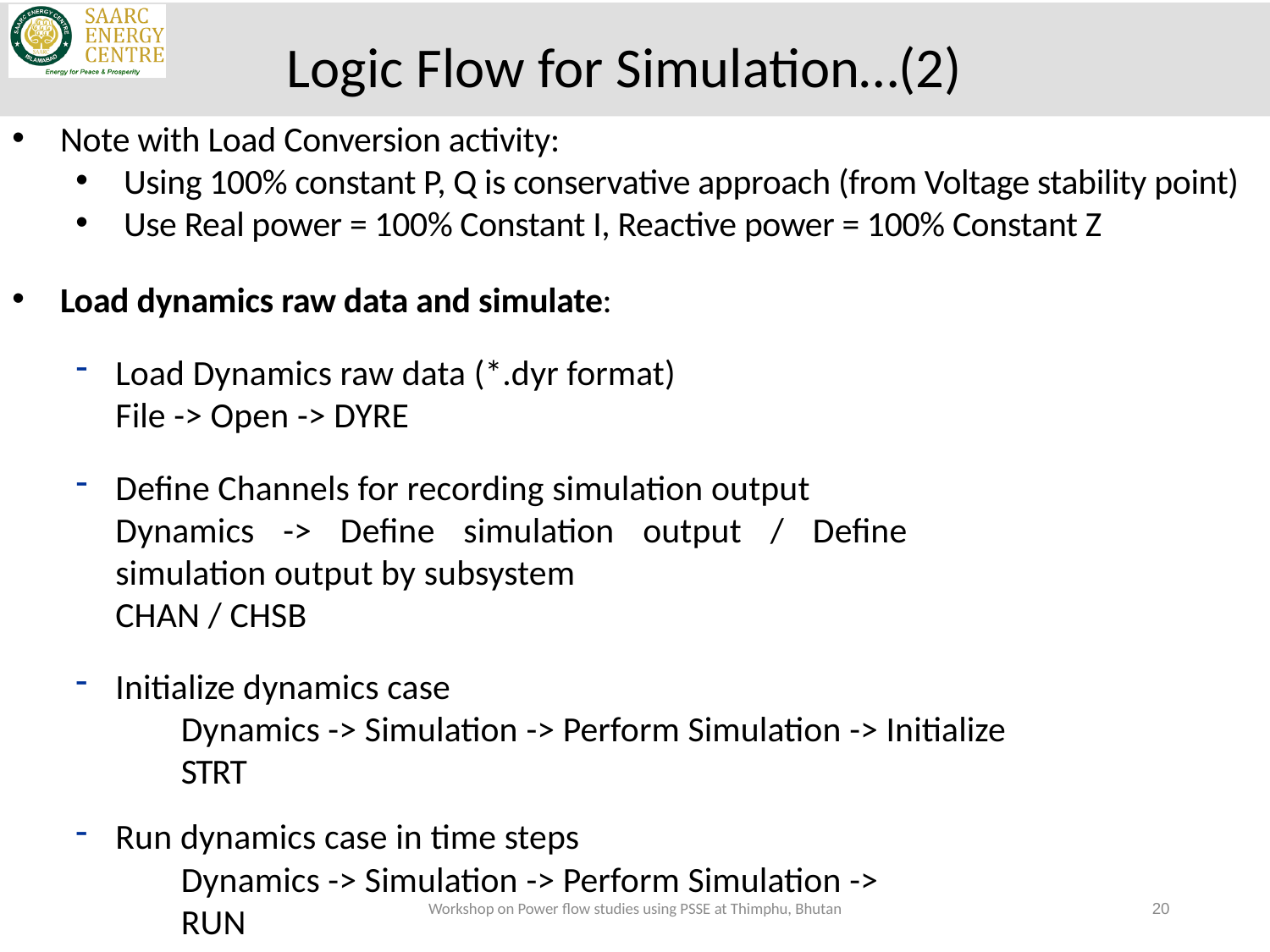

Logic Flow for Simulation…(2)
Note with Load Conversion activity:
Using 100% constant P, Q is conservative approach (from Voltage stability point)
Use Real power = 100% Constant I, Reactive power = 100% Constant Z

Load dynamics raw data and simulate:
Load Dynamics raw data (*.dyr format)
File -> Open -> DYRE
Define Channels for recording simulation output
Dynamics -> Define simulation output / Define simulation output by subsystem
CHAN / CHSB

Initialize dynamics case
	Dynamics -> Simulation -> Perform Simulation -> Initialize
	STRT

Run dynamics case in time steps
	Dynamics -> Simulation -> Perform Simulation ->
	RUN
Workshop on Power flow studies using PSSE at Thimphu, Bhutan
20